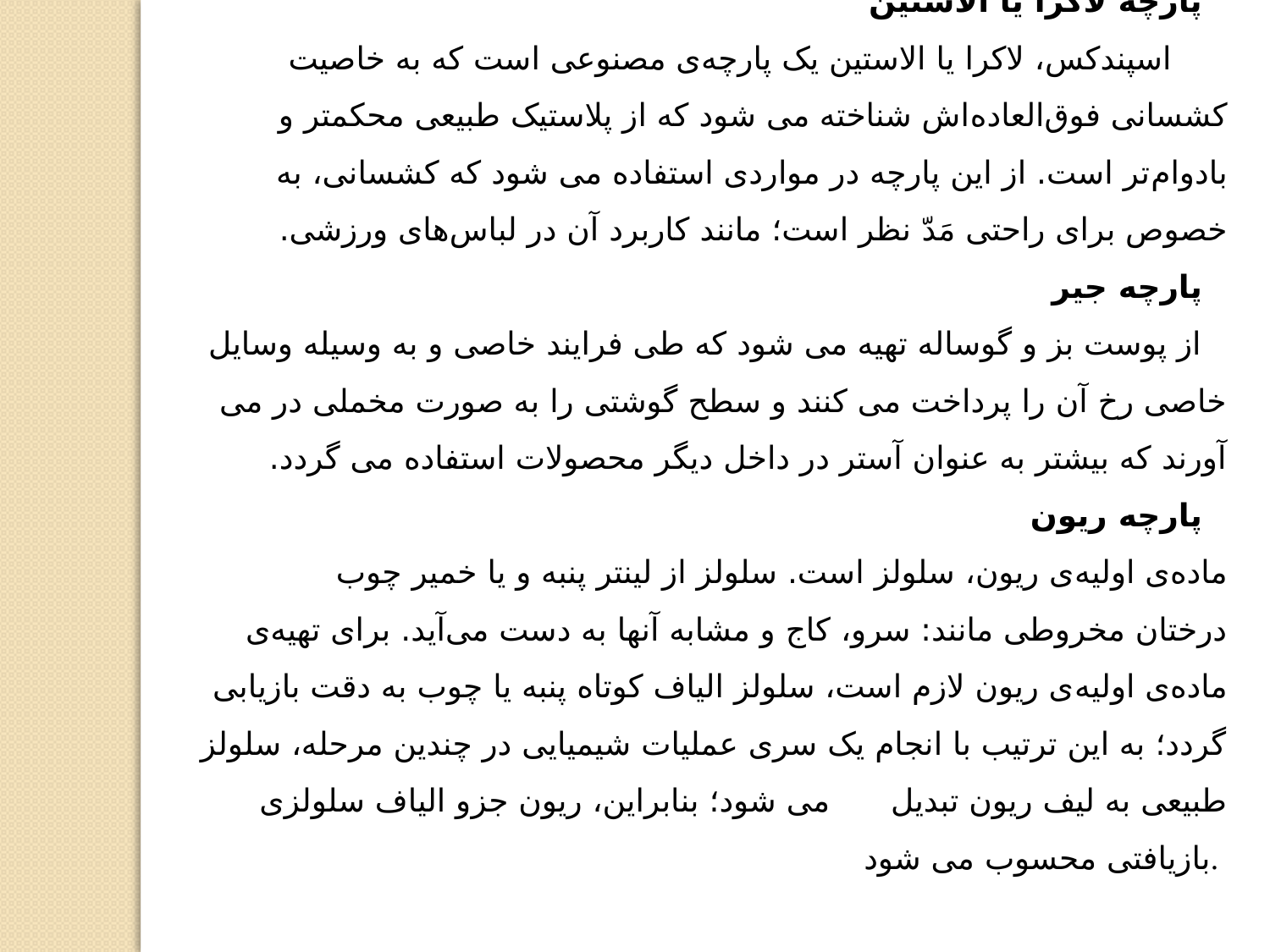

پارچه لاکرا یا الاستین
   اسپندکس، لاکرا یا الاستین یک پارچه‌ی مصنوعی است که به خاصیت کشسانی فوق‌العاده‌اش شناخته می شود که از پلاستیک طبیعی محکمتر و بادوام‌تر است. از این پارچه در مواردی استفاده می شود که کشسانی، به خصوص برای راحتی مَدّ نظر است؛ مانند کاربرد آن در لباس‌های ورزشی.
پارچه جیر
از پوست بز و گوساله تهیه می شود که طی فرایند خاصی و به وسیله وسایل خاصی رخ آن را پرداخت می کنند و سطح گوشتی را به صورت مخملی در می آورند که بیشتر به عنوان آستر در داخل دیگر محصولات استفاده می گردد.
پارچه ریون
   ماده‌ی اولیه‌ی ریون، سلولز است. سلولز از لینتر پنبه و یا خمیر چوب درختان مخروطی مانند: سرو، کاج و مشابه آنها به دست می‌آید. برای تهیه‌ی ماده‌ی اولیه‌ی ریون لازم است، سلولز الیاف کوتاه پنبه یا چوب به دقت بازیابی گردد؛ به این ترتیب با انجام یک سری عملیات شیمیایی در چندین مرحله، سلولز طبیعی به لیف ریون تبدیل      می شود؛ بنابراین، ریون جزو الیاف سلولزی بازیافتی محسوب می شود.